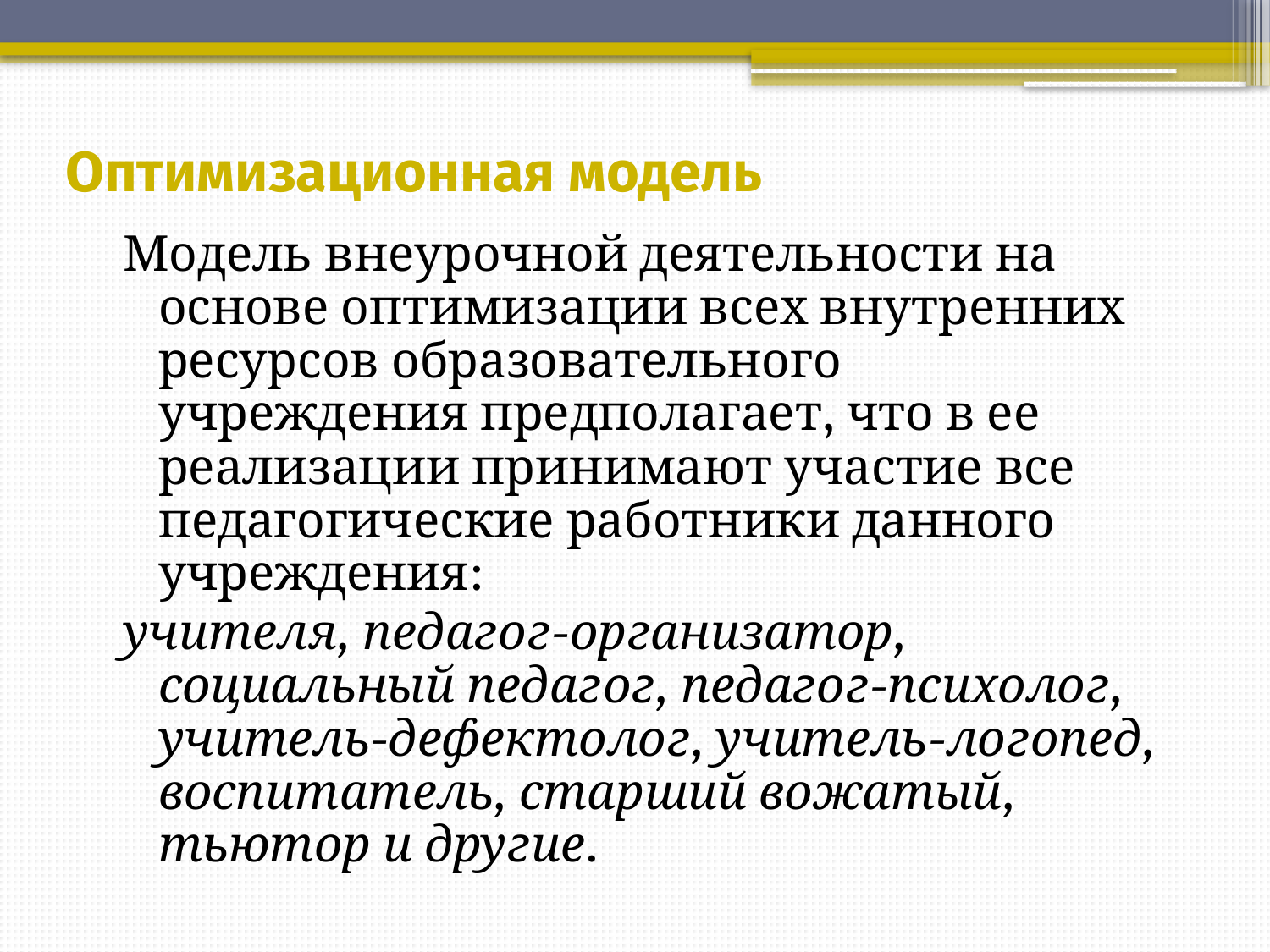

# Оптимизационная модель
Модель внеурочной деятельности на основе оптимизации всех внутренних ресурсов образовательного учреждения предполагает, что в ее реализации принимают участие все педагогические работники данного учреждения:
учителя, педагог-организатор, социальный педагог, педагог-психолог, учитель-дефектолог, учитель-логопед, воспитатель, старший вожатый, тьютор и другие.